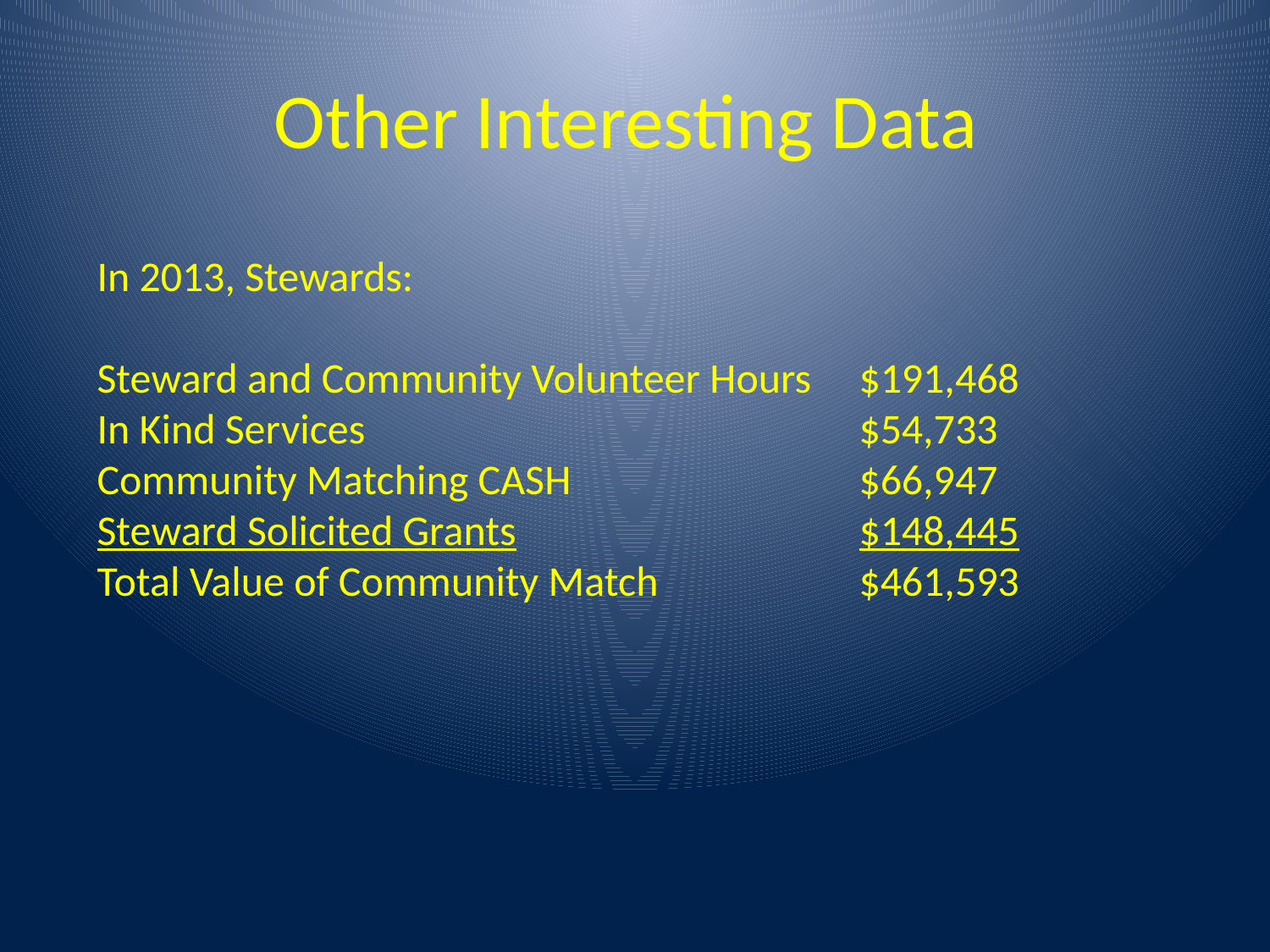

# Other Interesting Data
In 2013, Stewards:

Steward and Community Volunteer Hours 	$191,468
In Kind Services 				$54,733
Community Matching CASH			$66,947
Steward Solicited Grants			$148,445
Total Value of Community Match 		$461,593